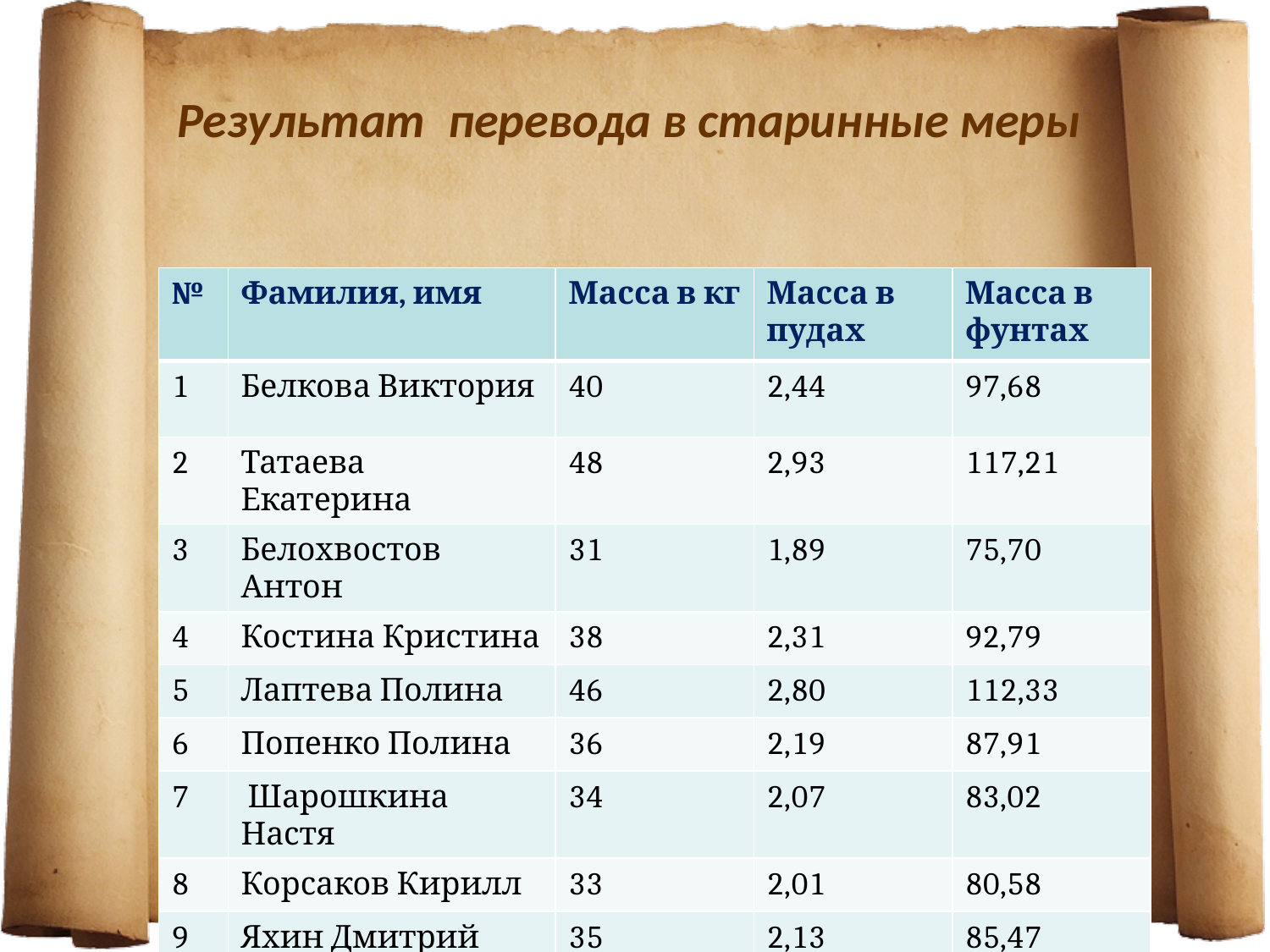

# Результат  перевода в старинные меры
| № | Фамилия, имя | Масса в кг | Масса в пудах | Масса в фунтах |
| --- | --- | --- | --- | --- |
| 1 | Белкова Виктория | 40 | 2,44 | 97,68 |
| 2 | Татаева Екатерина | 48 | 2,93 | 117,21 |
| 3 | Белохвостов Антон | 31 | 1,89 | 75,70 |
| 4 | Костина Кристина | 38 | 2,31 | 92,79 |
| 5 | Лаптева Полина | 46 | 2,80 | 112,33 |
| 6 | Попенко Полина | 36 | 2,19 | 87,91 |
| 7 | Шарошкина Настя | 34 | 2,07 | 83,02 |
| 8 | Корсаков Кирилл | 33 | 2,01 | 80,58 |
| 9 | Яхин Дмитрий | 35 | 2,13 | 85,47 |